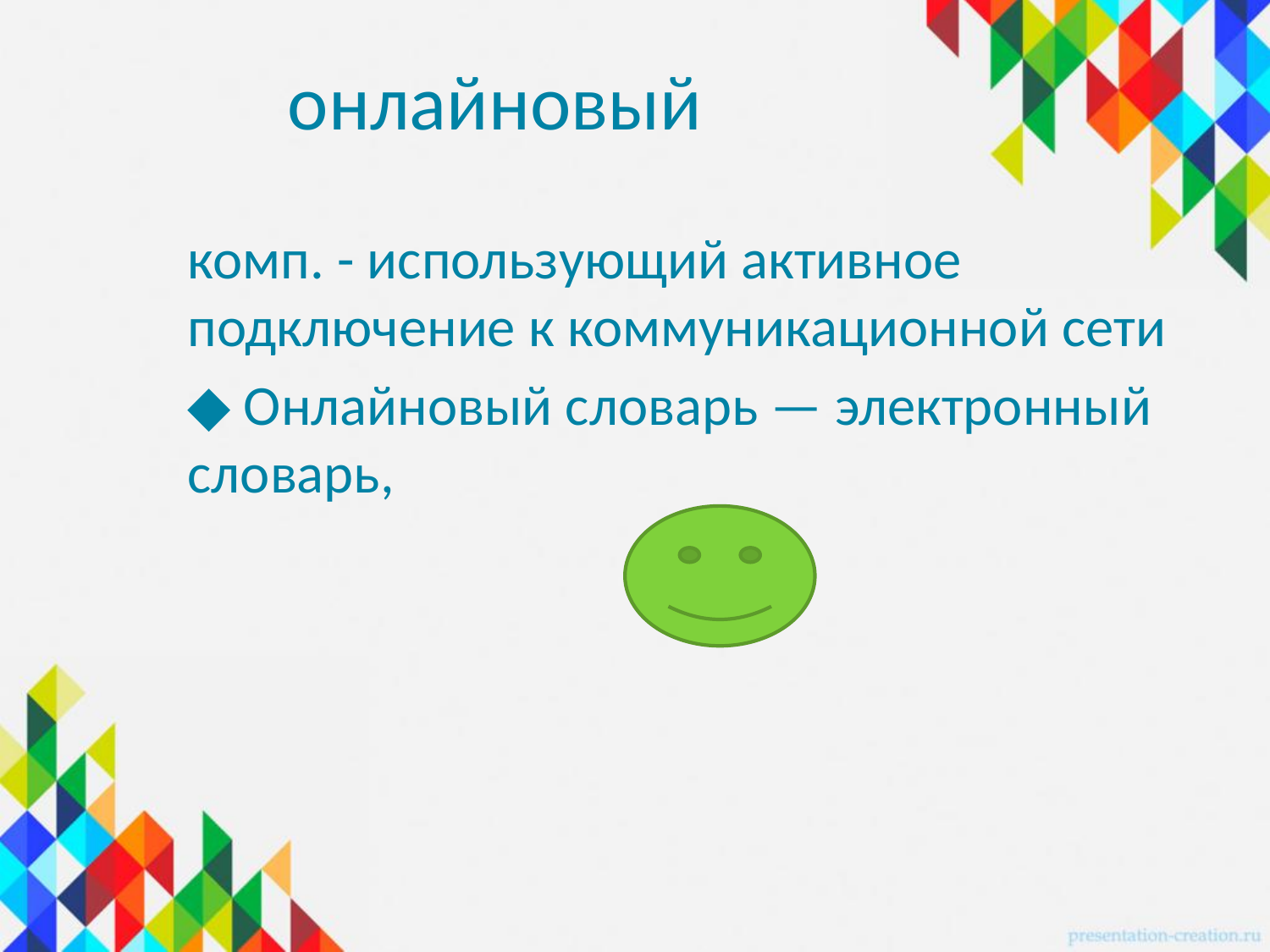

# онлайновый
комп. - использующий активное подключение к коммуникационной сети
◆ Онлайновый словарь — электронный словарь,